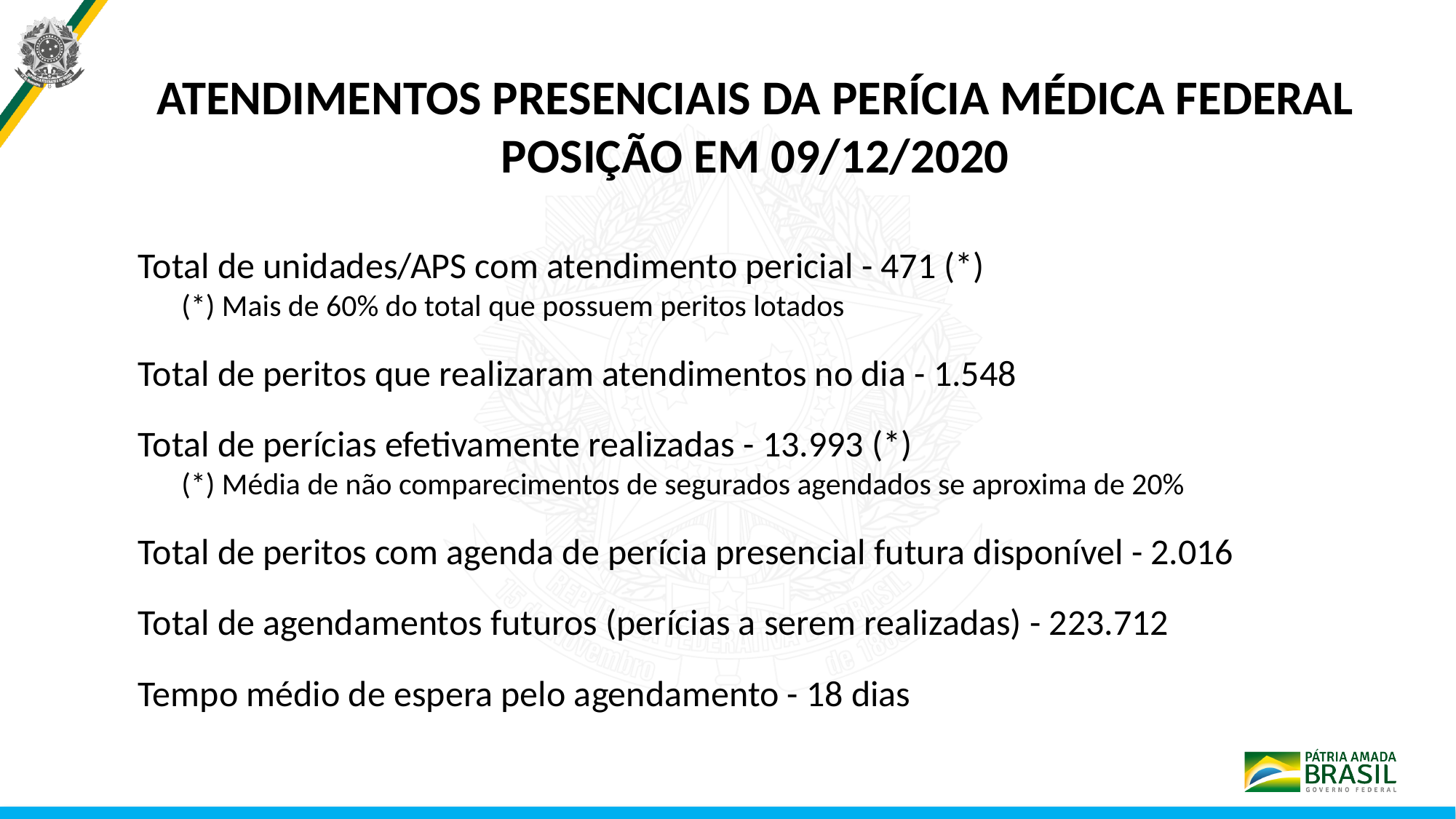

ATENDIMENTOS PRESENCIAIS DA PERÍCIA MÉDICA FEDERAL
POSIÇÃO EM 09/12/2020

Total de unidades/APS com atendimento pericial - 471 (*)
(*) Mais de 60% do total que possuem peritos lotados
Total de peritos que realizaram atendimentos no dia - 1.548
Total de perícias efetivamente realizadas - 13.993 (*)
(*) Média de não comparecimentos de segurados agendados se aproxima de 20%
Total de peritos com agenda de perícia presencial futura disponível - 2.016
Total de agendamentos futuros (perícias a serem realizadas) - 223.712
Tempo médio de espera pelo agendamento - 18 dias